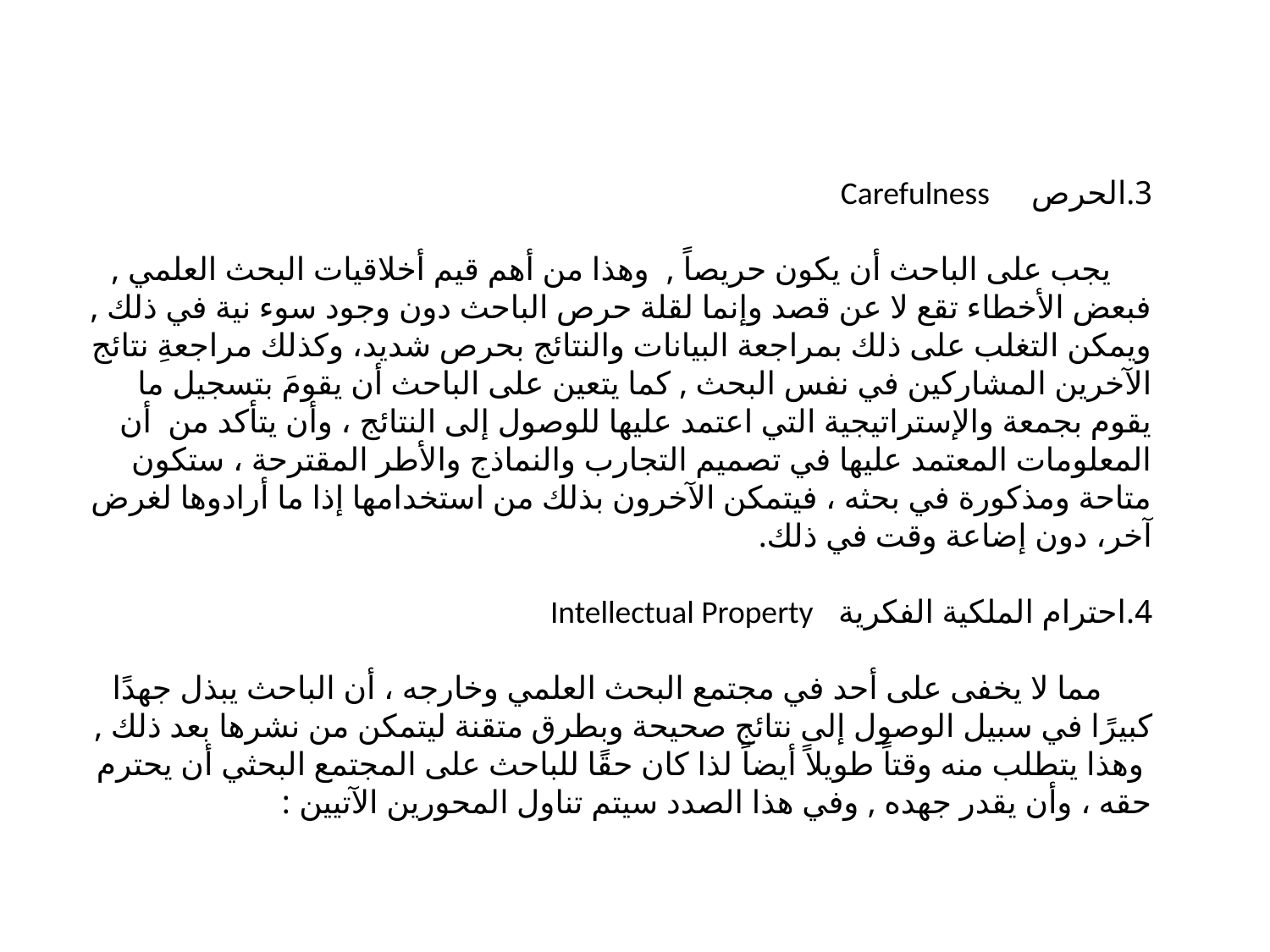

3.الحرص     Carefulness

     يجب على الباحث أن يكون حريصاً ,  وهذا من أهم قيم أخلاقيات البحث العلمي , فبعض الأخطاء تقع لا عن قصد وإنما لقلة حرص الباحث دون وجود سوء نية في ذلك , ويمكن التغلب على ذلك بمراجعة البيانات والنتائج بحرص شديد، وكذلك مراجعةِ نتائج الآخرين المشاركين في نفس البحث , كما يتعين على الباحث أن يقومَ بتسجيل ما يقوم بجمعة والإستراتيجية التي اعتمد عليها للوصول إلى النتائج ، وأن يتأكد من  أن المعلومات المعتمد عليها في تصميم التجارب والنماذج والأطر المقترحة ، ستكون متاحة ومذكورة في بحثه ، فيتمكن الآخرون بذلك من استخدامها إذا ما أرادوها لغرض آخر، دون إضاعة وقت في ذلك.

4.احترام الملكية الفكرية   Intellectual Property

      مما لا يخفى على أحد في مجتمع البحث العلمي وخارجه ، أن الباحث يبذل جهدًا كبيرًا في سبيل الوصول إلى نتائج صحيحة وبطرق متقنة ليتمكن من نشرها بعد ذلك ,  وهذا يتطلب منه وقتاً طويلاً أيضاً لذا كان حقًا للباحث على المجتمع البحثي أن يحترم حقه ، وأن يقدر جهده , وفي هذا الصدد سيتم تناول المحورين الآتيين :